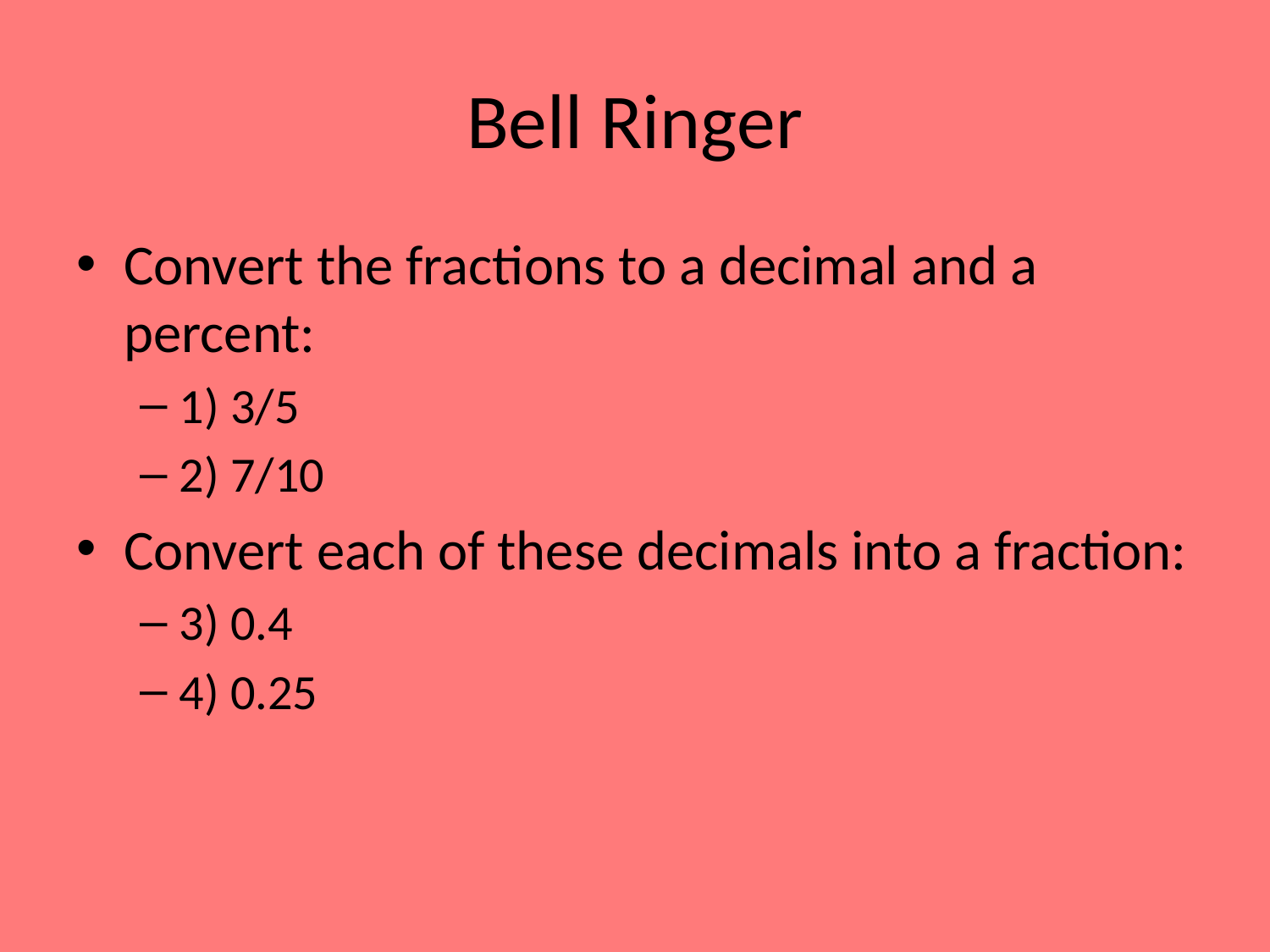

# Bell Ringer
Convert the fractions to a decimal and a percent:
1) 3/5
2) 7/10
Convert each of these decimals into a fraction:
3) 0.4
4) 0.25